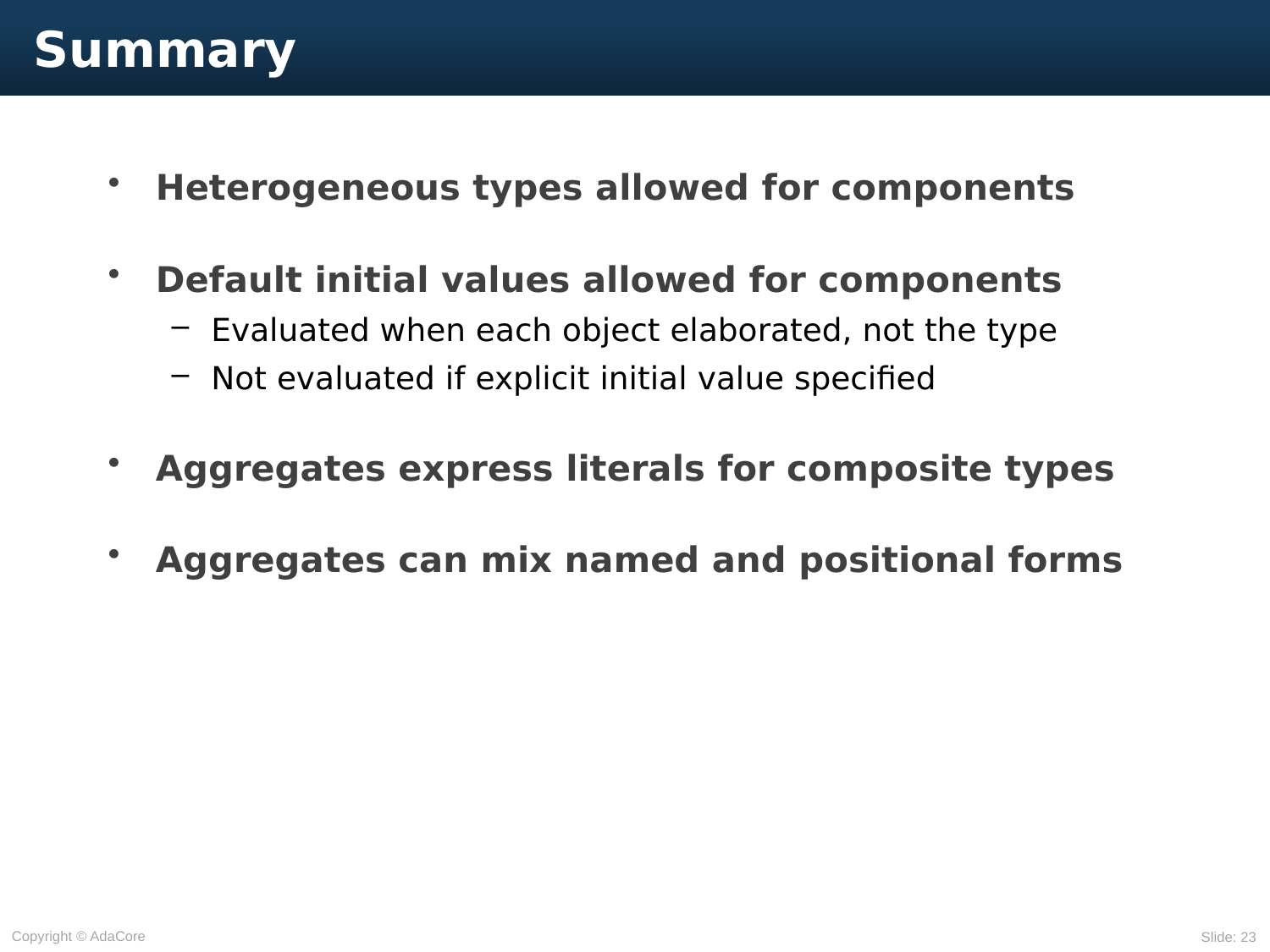

# Summary
Heterogeneous types allowed for components
Default initial values allowed for components
Evaluated when each object elaborated, not the type
Not evaluated if explicit initial value specified
Aggregates express literals for composite types
Aggregates can mix named and positional forms